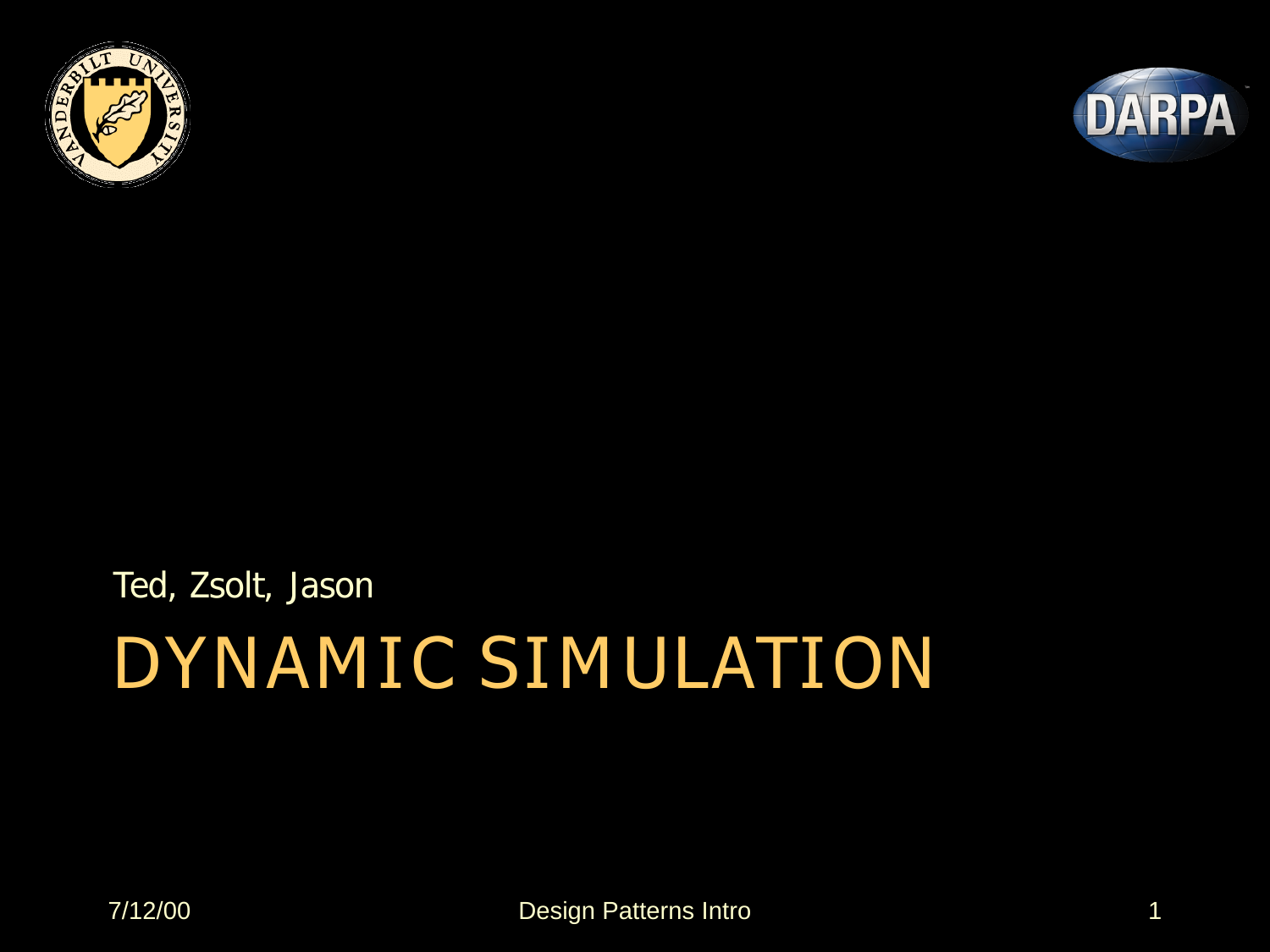

Ted, Zsolt, Jason
# Dynamic Simulation
7/12/00
Design Patterns Intro
1